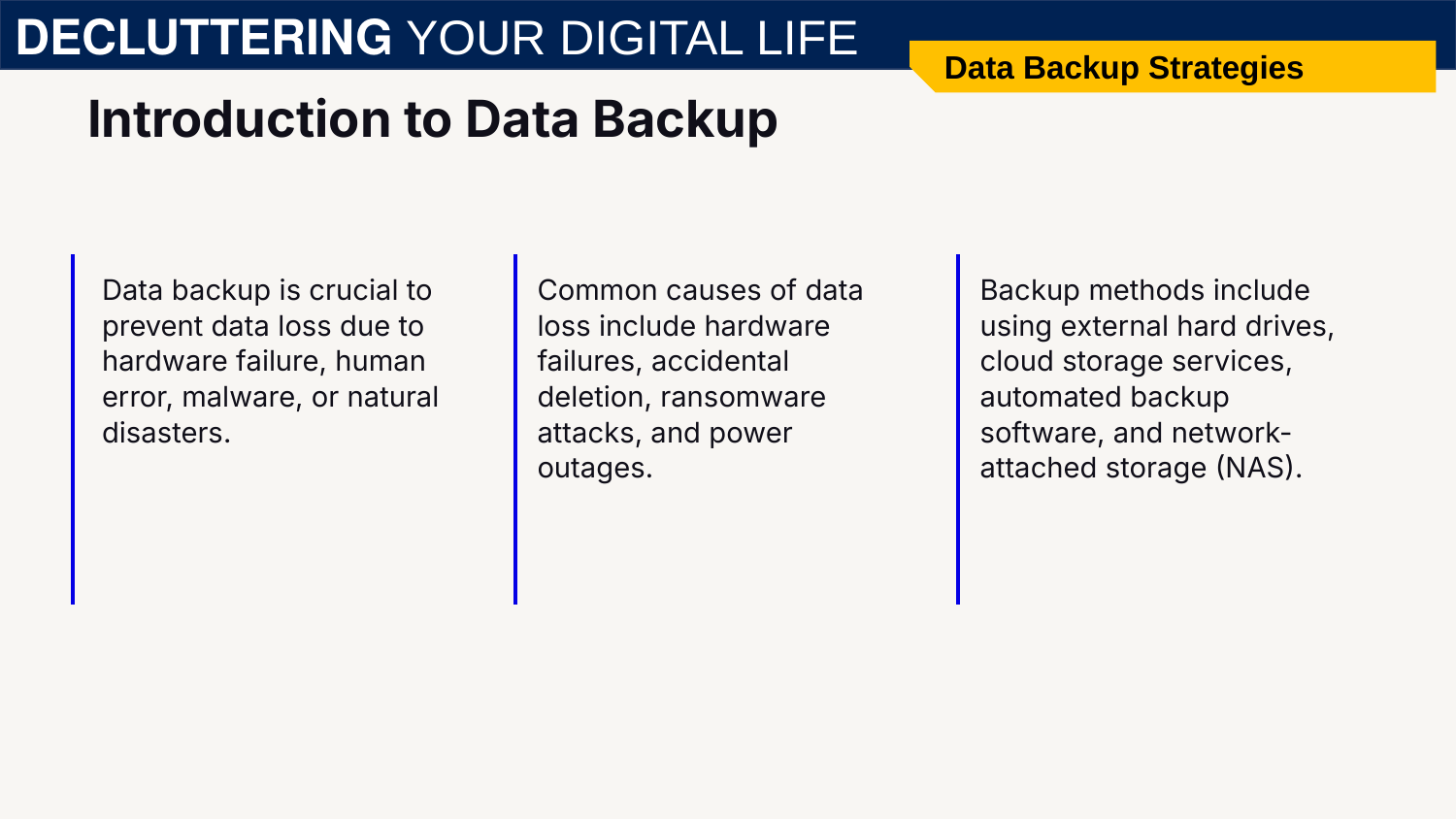

DECLUTTERING YOUR DIGITAL LIFE
Data Backup Strategies

# Introduction to Data Backup
Data backup is crucial to prevent data loss due to hardware failure, human error, malware, or natural disasters.
Common causes of data loss include hardware failures, accidental deletion, ransomware attacks, and power outages.
Backup methods include using external hard drives, cloud storage services, automated backup software, and network-attached storage (NAS).